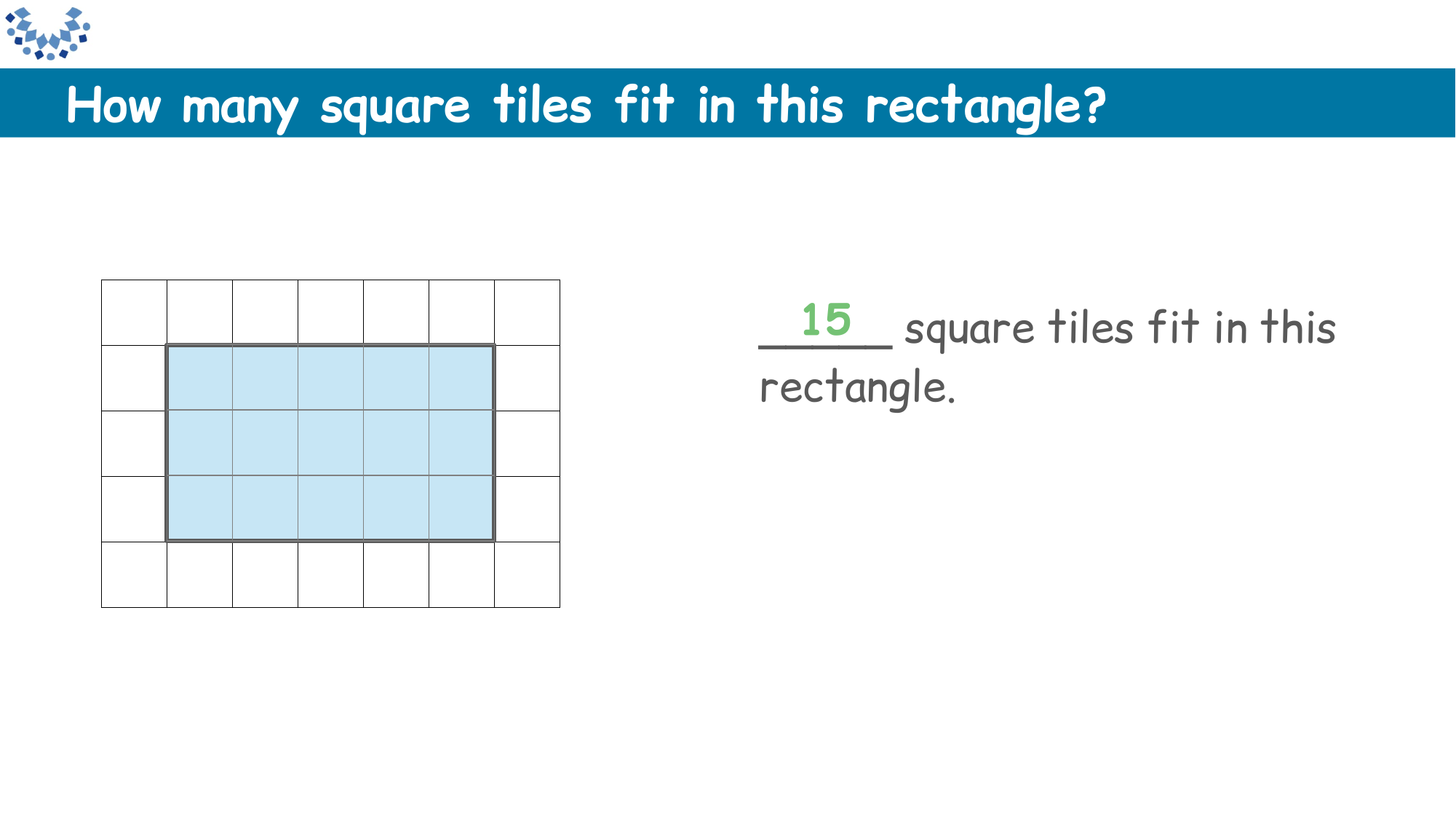

How many square tiles fit in this rectangle?
15
|  |  |  |  |  |  |  |
| --- | --- | --- | --- | --- | --- | --- |
|  |  |  |  |  |  |  |
|  |  |  |  |  |  |  |
|  |  |  |  |  |  |  |
|  |  |  |  |  |  |  |
_____ square tiles fit in this rectangle.
|  |  |  |  |  |
| --- | --- | --- | --- | --- |
|  |  |  |  |  |
|  |  |  |  |  |